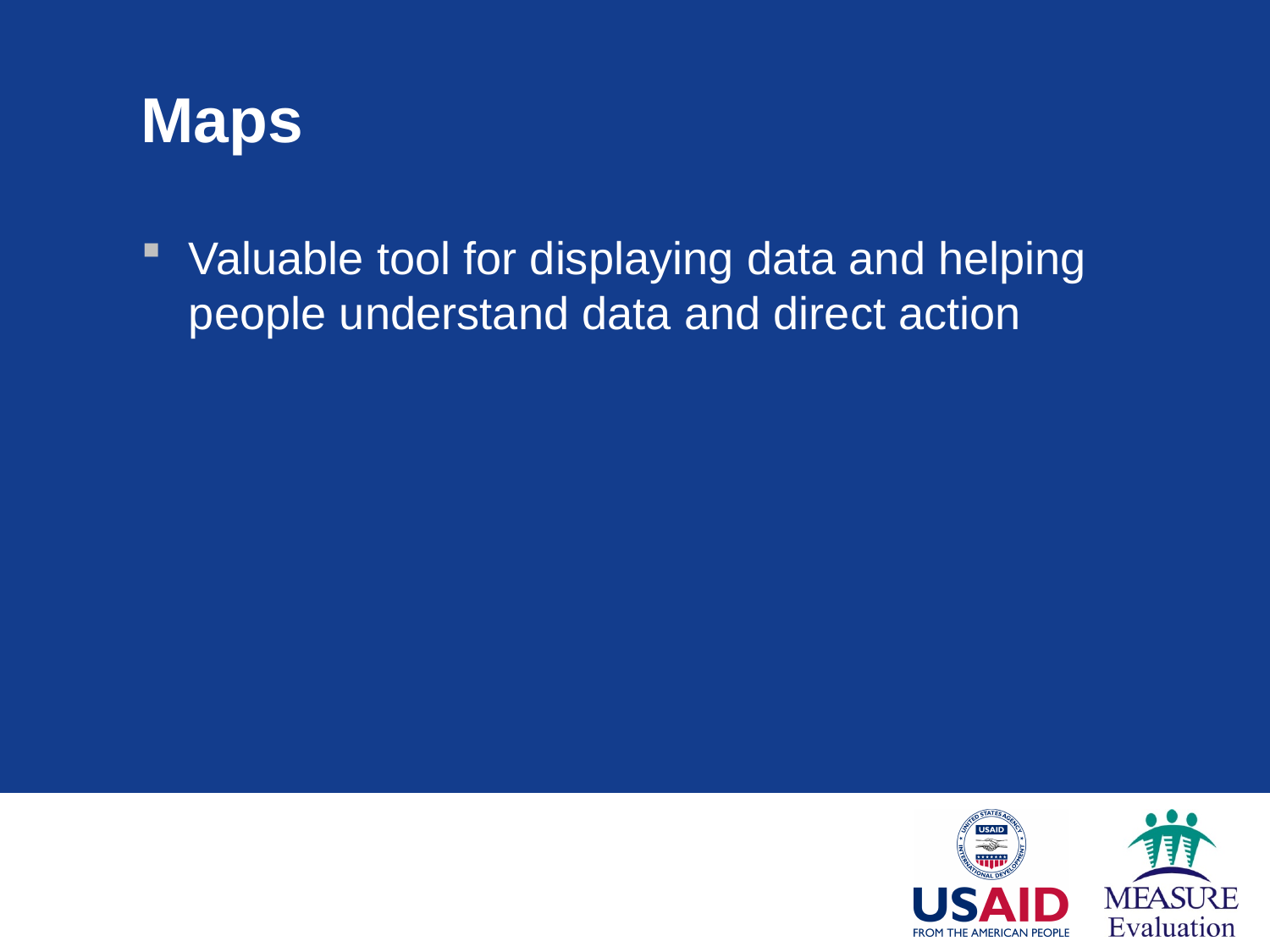

# Maps
Valuable tool for displaying data and helping people understand data and direct action